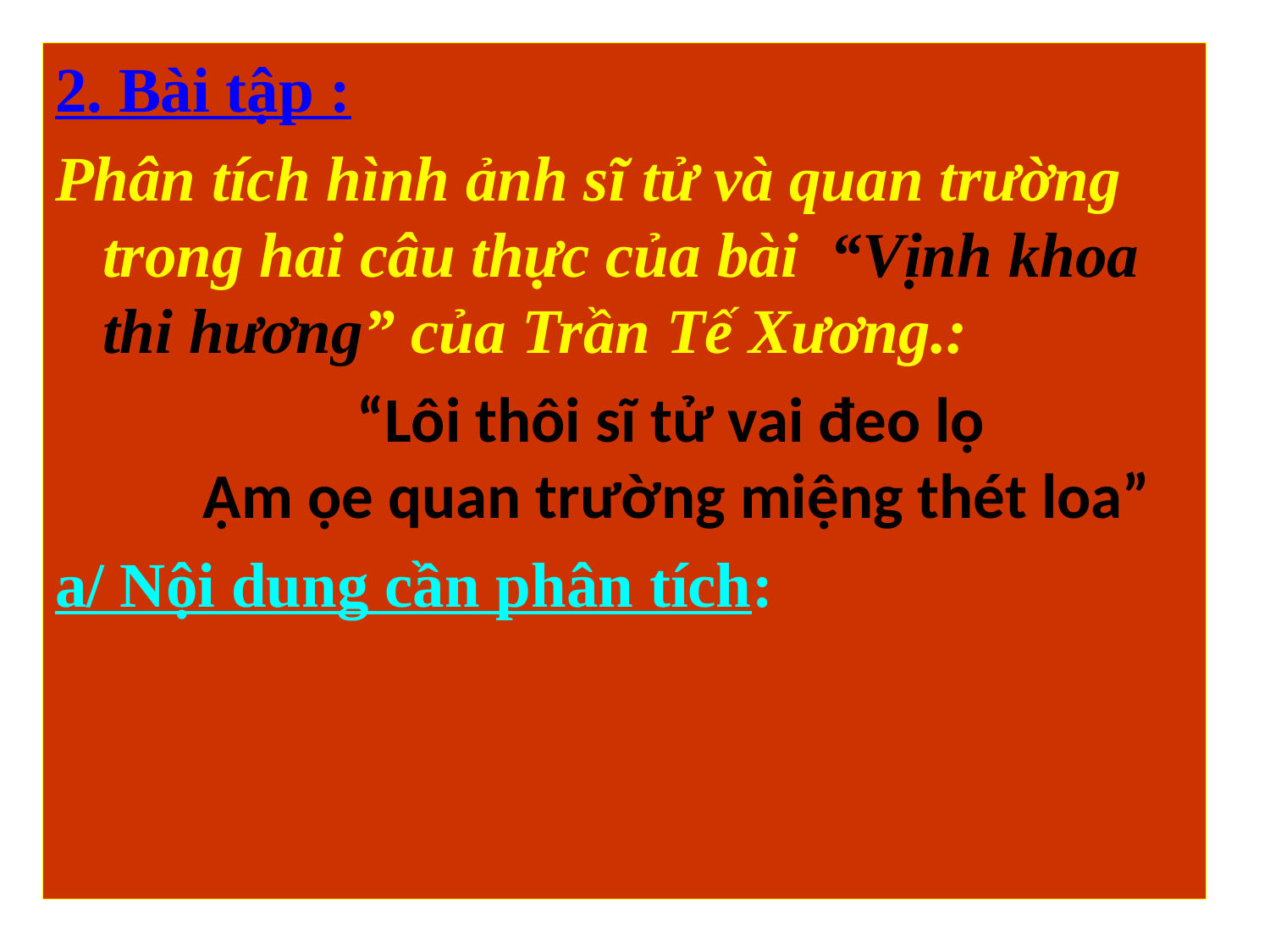

2. Bài tập :
Phân tích hình ảnh sĩ tử và quan trường trong hai câu thực của bài  “Vịnh khoa thi hương” của Trần Tế Xương.:
			“Lôi thôi sĩ tử vai đeo lọ
       Ậm ọe quan trường miệng thét loa”
a/ Nội dung cần phân tích: